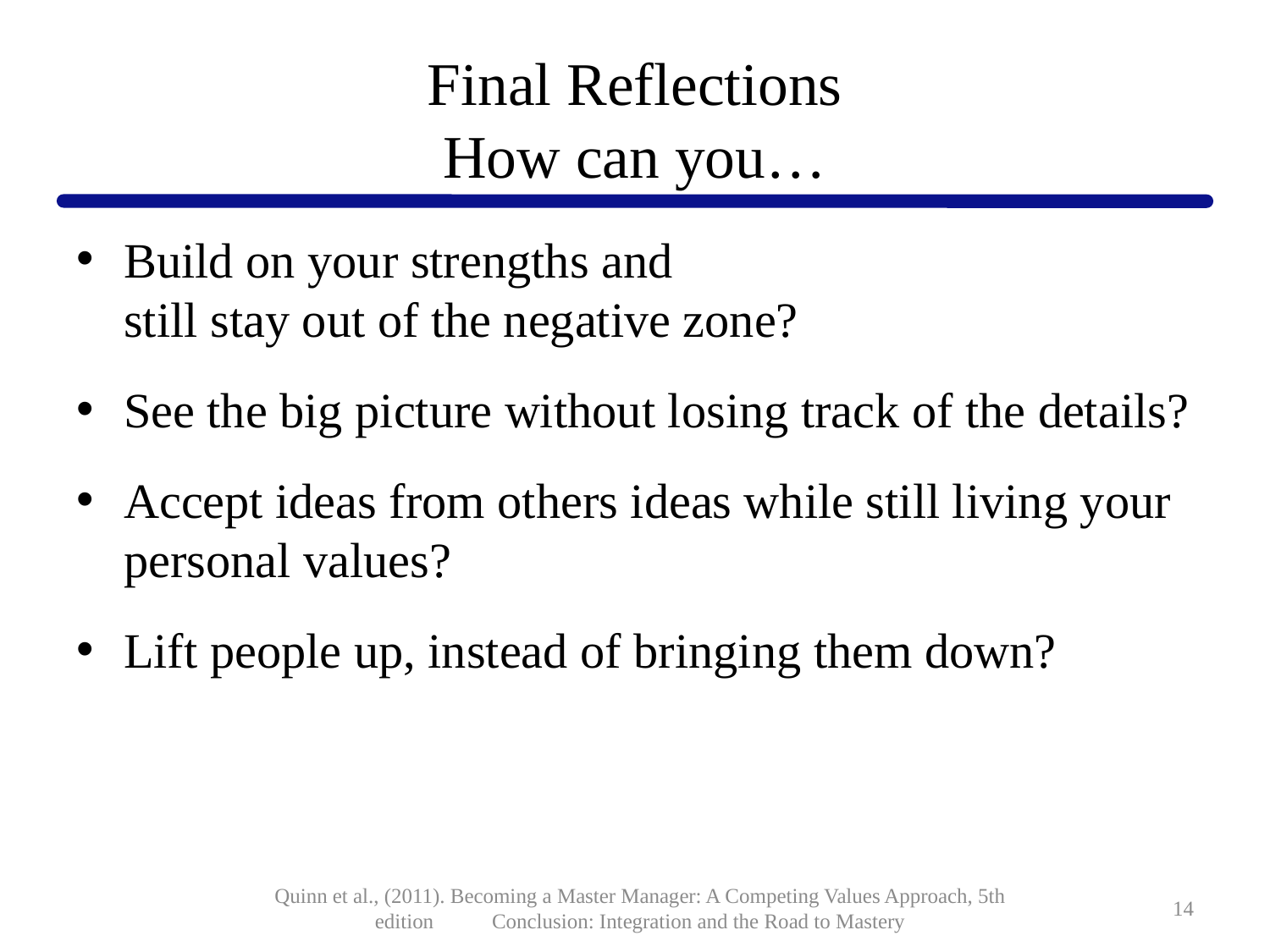

# Final Reflections How can you…
Build on your strengths and
still stay out of the negative zone?
See the big picture without losing track of the details?
Accept ideas from others ideas while still living your personal values?
Lift people up, instead of bringing them down?
Quinn et al., (2011). Becoming a Master Manager: A Competing Values Approach, 5th edition           Conclusion: Integration and the Road to Mastery
14